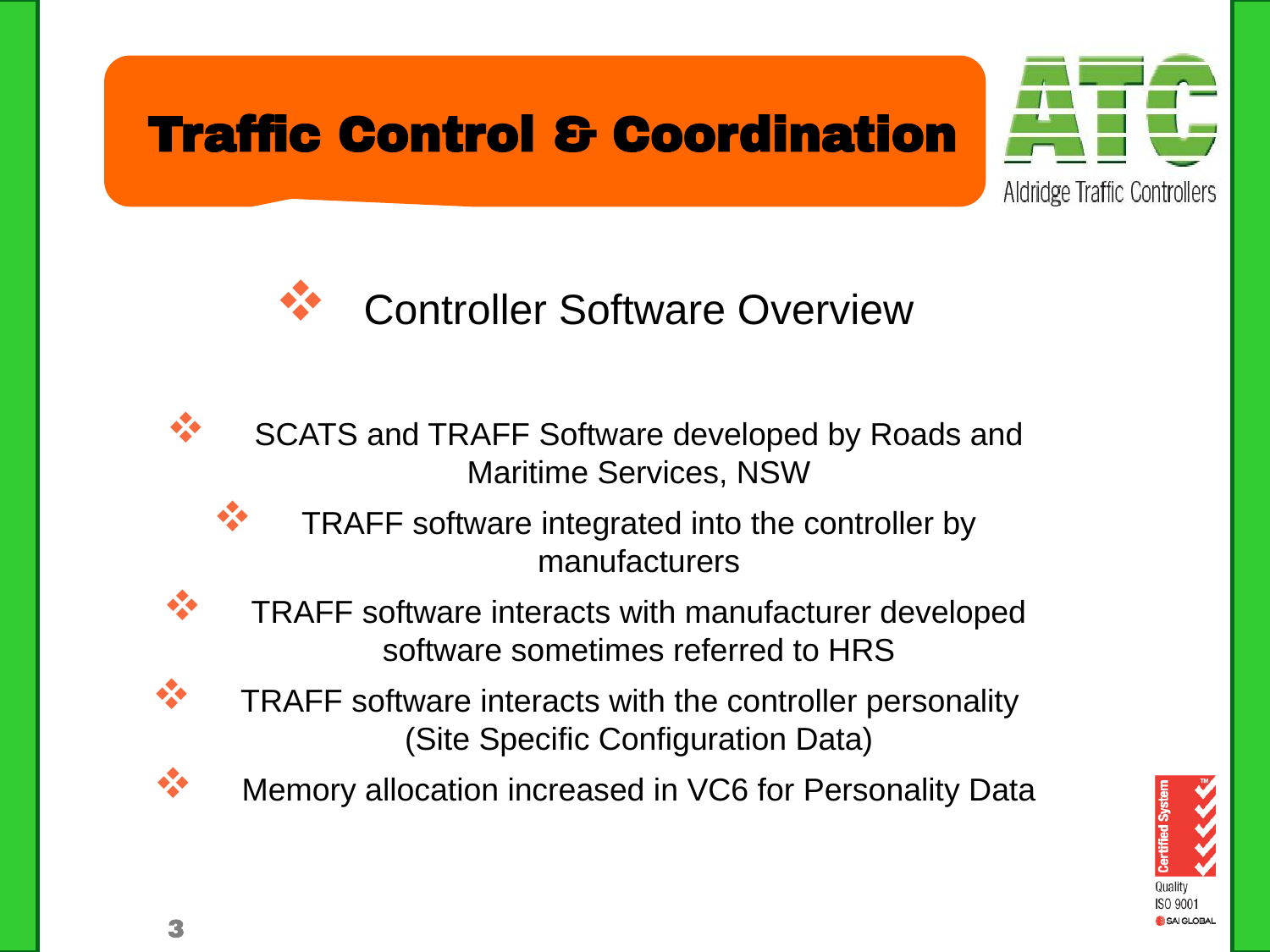

# Traffic Control & Coordination
Controller Software Overview

SCATS and TRAFF Software developed by Roads and Maritime Services, NSW
TRAFF software integrated into the controller by manufacturers
TRAFF software interacts with manufacturer developed software sometimes referred to HRS
TRAFF software interacts with the controller personality   (Site Specific Configuration Data)
Memory allocation increased in VC6 for Personality Data

3